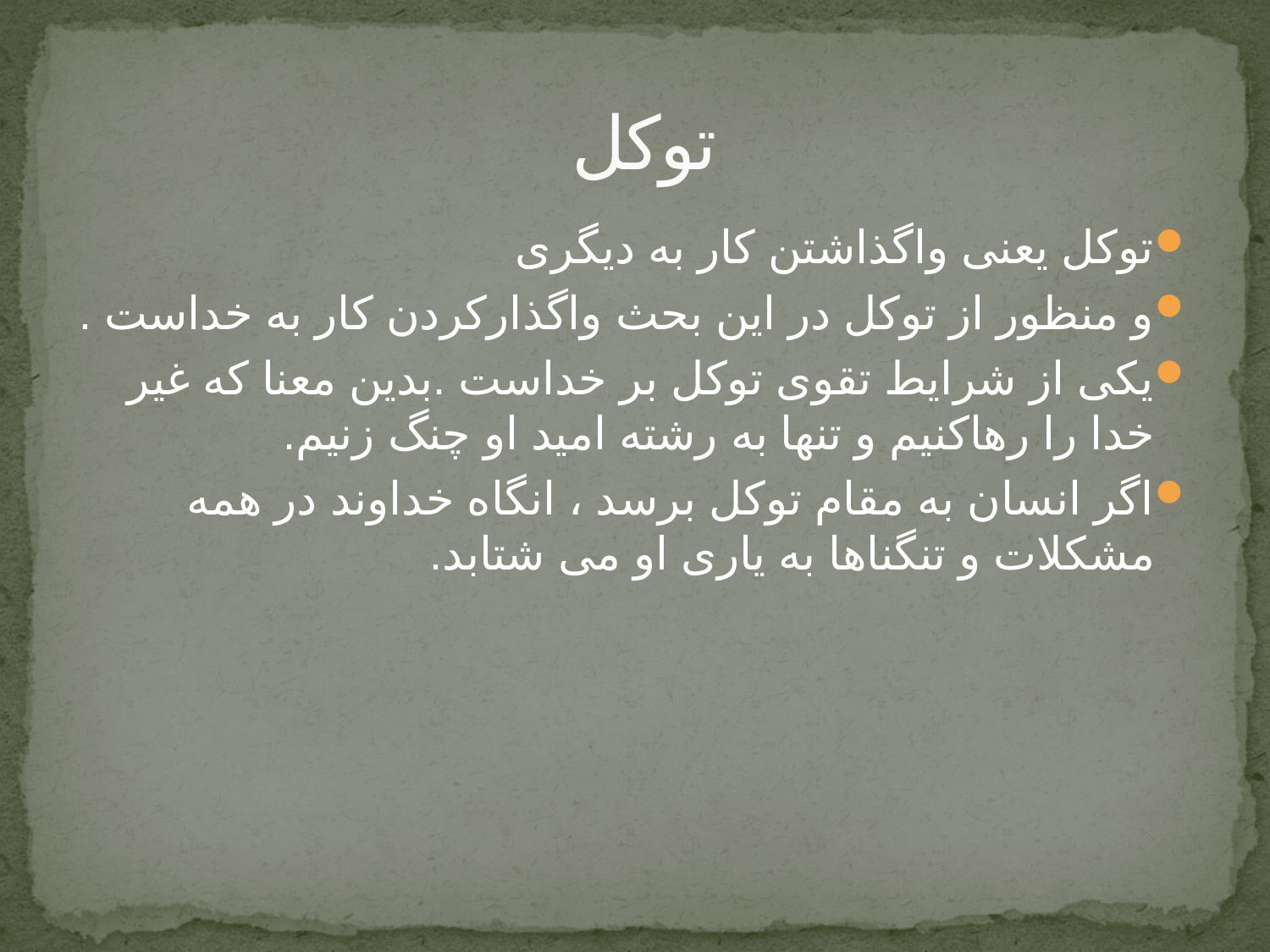

# توکل
توکل یعنی واگذاشتن کار به دیگری
و منظور از توکل در این بحث واگذارکردن کار به خداست .
یکی از شرایط تقوی توکل بر خداست .بدین معنا که غیر خدا را رهاکنیم و تنها به رشته امید او چنگ زنیم.
اگر انسان به مقام توکل برسد ، انگاه خداوند در همه مشکلات و تنگناها به یاری او می شتابد.